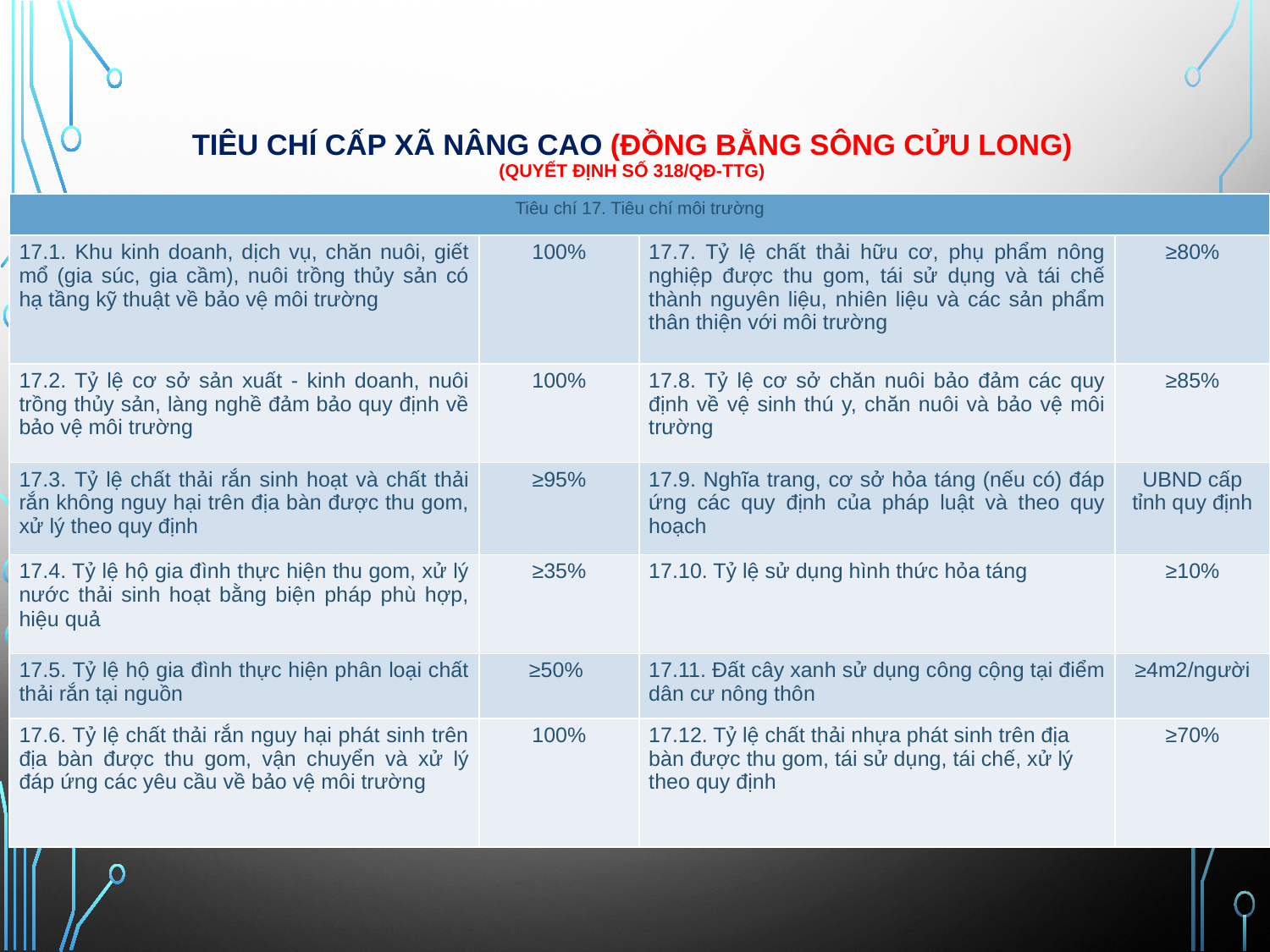

Tiêu chí cấp xã NÂNG CAO (Đồng bằng sông Cửu Long)
(Quyết định số 318/QĐ-TTg)
| Tiêu chí 17. Tiêu chí môi trường |  |  |  |
| --- | --- | --- | --- |
| 17.1. Khu kinh doanh, dịch vụ, chăn nuôi, giết mổ (gia súc, gia cầm), nuôi trồng thủy sản có hạ tầng kỹ thuật về bảo vệ môi trường | 100% | 17.7. Tỷ lệ chất thải hữu cơ, phụ phẩm nông nghiệp được thu gom, tái sử dụng và tái chế thành nguyên liệu, nhiên liệu và các sản phẩm thân thiện với môi trường | ≥80% |
| 17.2. Tỷ lệ cơ sở sản xuất - kinh doanh, nuôi trồng thủy sản, làng nghề đảm bảo quy định về bảo vệ môi trường | 100% | 17.8. Tỷ lệ cơ sở chăn nuôi bảo đảm các quy định về vệ sinh thú y, chăn nuôi và bảo vệ môi trường | ≥85% |
| 17.3. Tỷ lệ chất thải rắn sinh hoạt và chất thải rắn không nguy hại trên địa bàn được thu gom, xử lý theo quy định | ≥95% | 17.9. Nghĩa trang, cơ sở hỏa táng (nếu có) đáp ứng các quy định của pháp luật và theo quy hoạch | UBND cấp tỉnh quy định |
| 17.4. Tỷ lệ hộ gia đình thực hiện thu gom, xử lý nước thải sinh hoạt bằng biện pháp phù hợp, hiệu quả | ≥35% | 17.10. Tỷ lệ sử dụng hình thức hỏa táng | ≥10% |
| 17.5. Tỷ lệ hộ gia đình thực hiện phân loại chất thải rắn tại nguồn | ≥50% | 17.11. Đất cây xanh sử dụng công cộng tại điểm dân cư nông thôn | ≥4m2/người |
| 17.6. Tỷ lệ chất thải rắn nguy hại phát sinh trên địa bàn được thu gom, vận chuyển và xử lý đáp ứng các yêu cầu về bảo vệ môi trường | 100% | 17.12. Tỷ lệ chất thải nhựa phát sinh trên địa bàn được thu gom, tái sử dụng, tái chế, xử lý theo quy định | ≥70% |